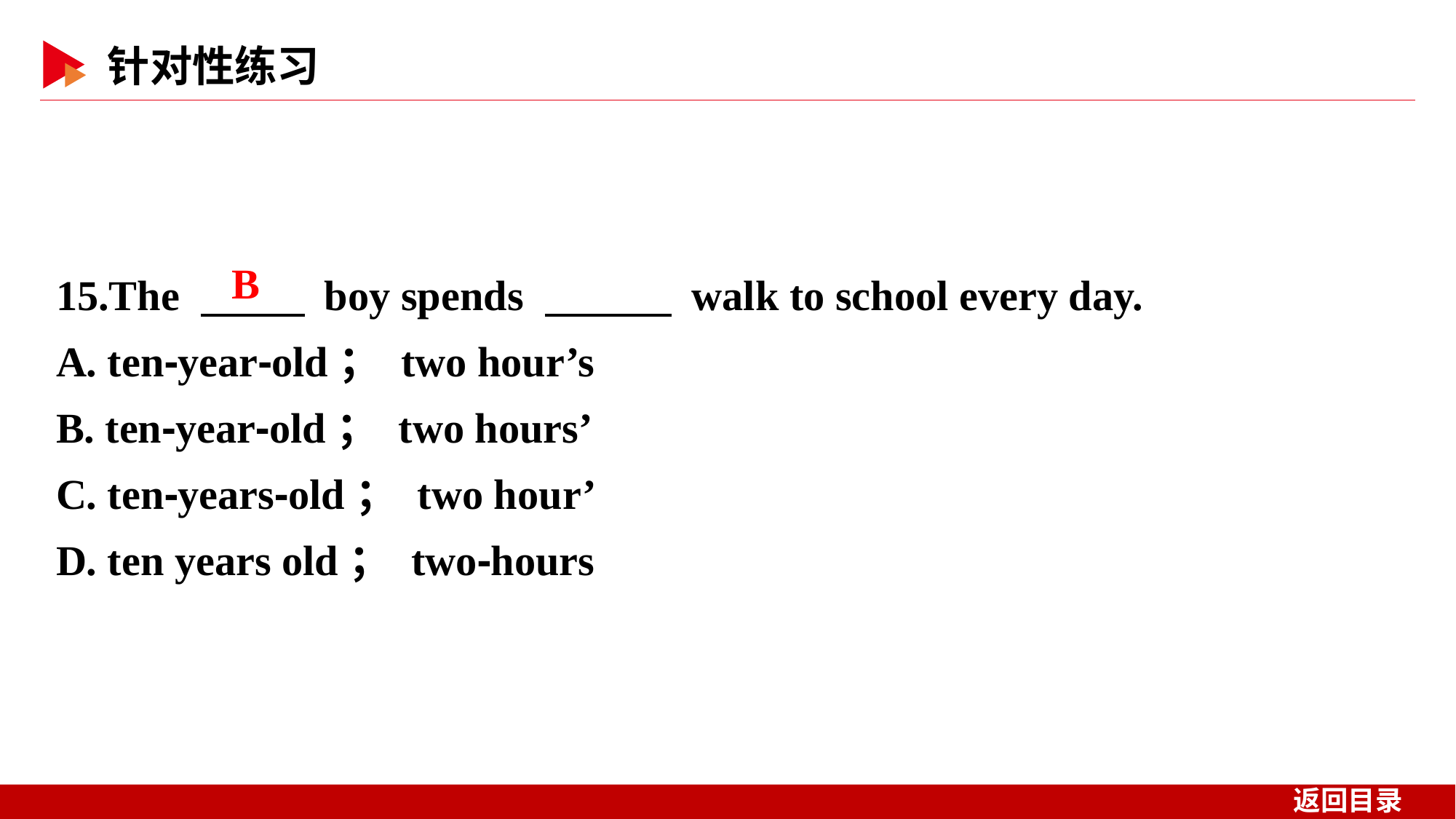

15.The 　  　 boy spends 　　　 walk to school every day.
A. ten⁃year⁃old； two hour’s
B. ten⁃year⁃old； two hours’
C. ten⁃years⁃old； two hour’
D. ten years old； two⁃hours
B